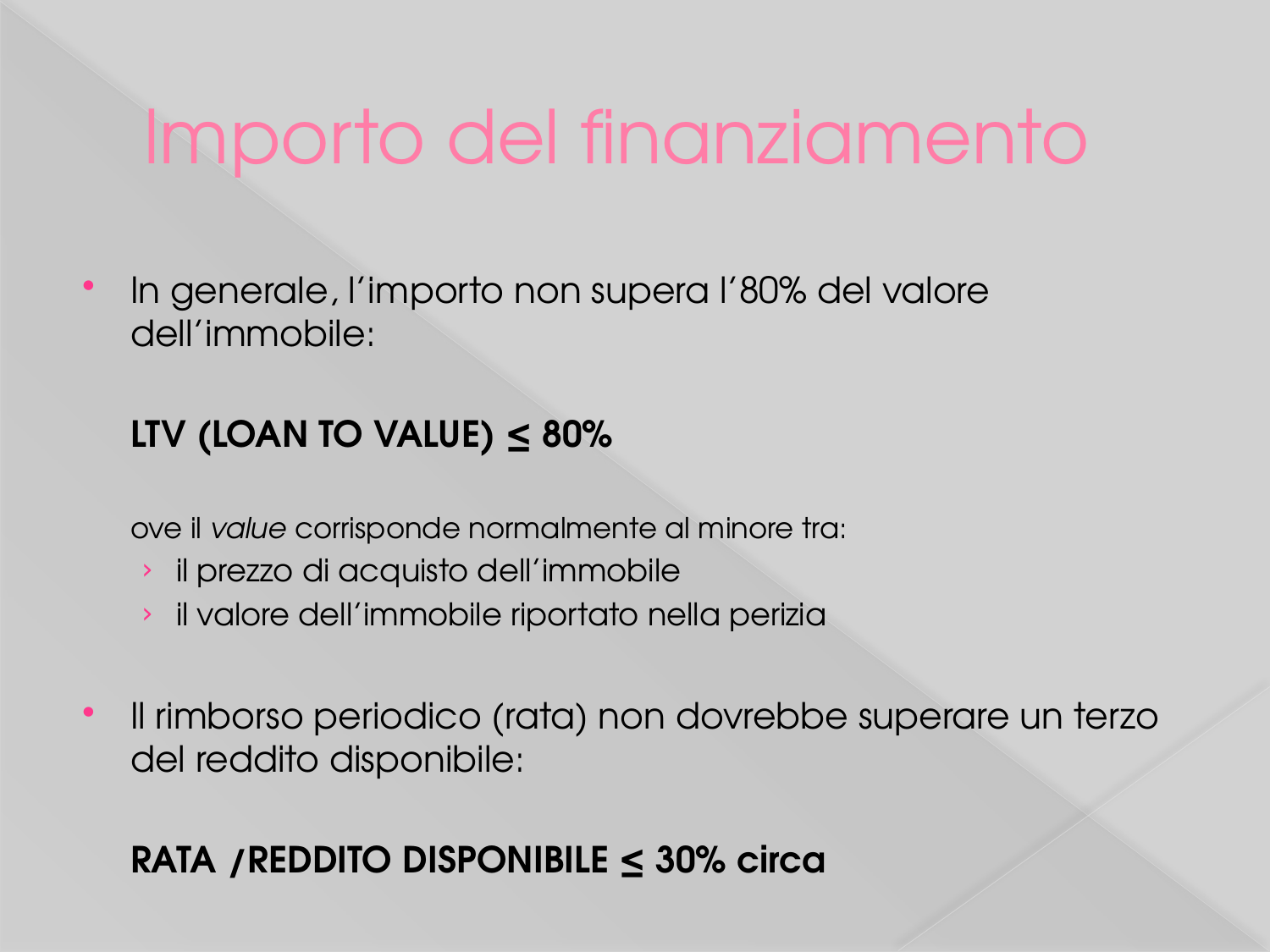

# Importo del finanziamento
In generale, l’importo non supera l’80% del valore dell’immobile:

	LTV (LOAN TO VALUE) ≤ 80%

	ove il value corrisponde normalmente al minore tra:
il prezzo di acquisto dell’immobile
il valore dell’immobile riportato nella perizia

Il rimborso periodico (rata) non dovrebbe superare un terzo del reddito disponibile:

	RATA /REDDITO DISPONIBILE ≤ 30% circa